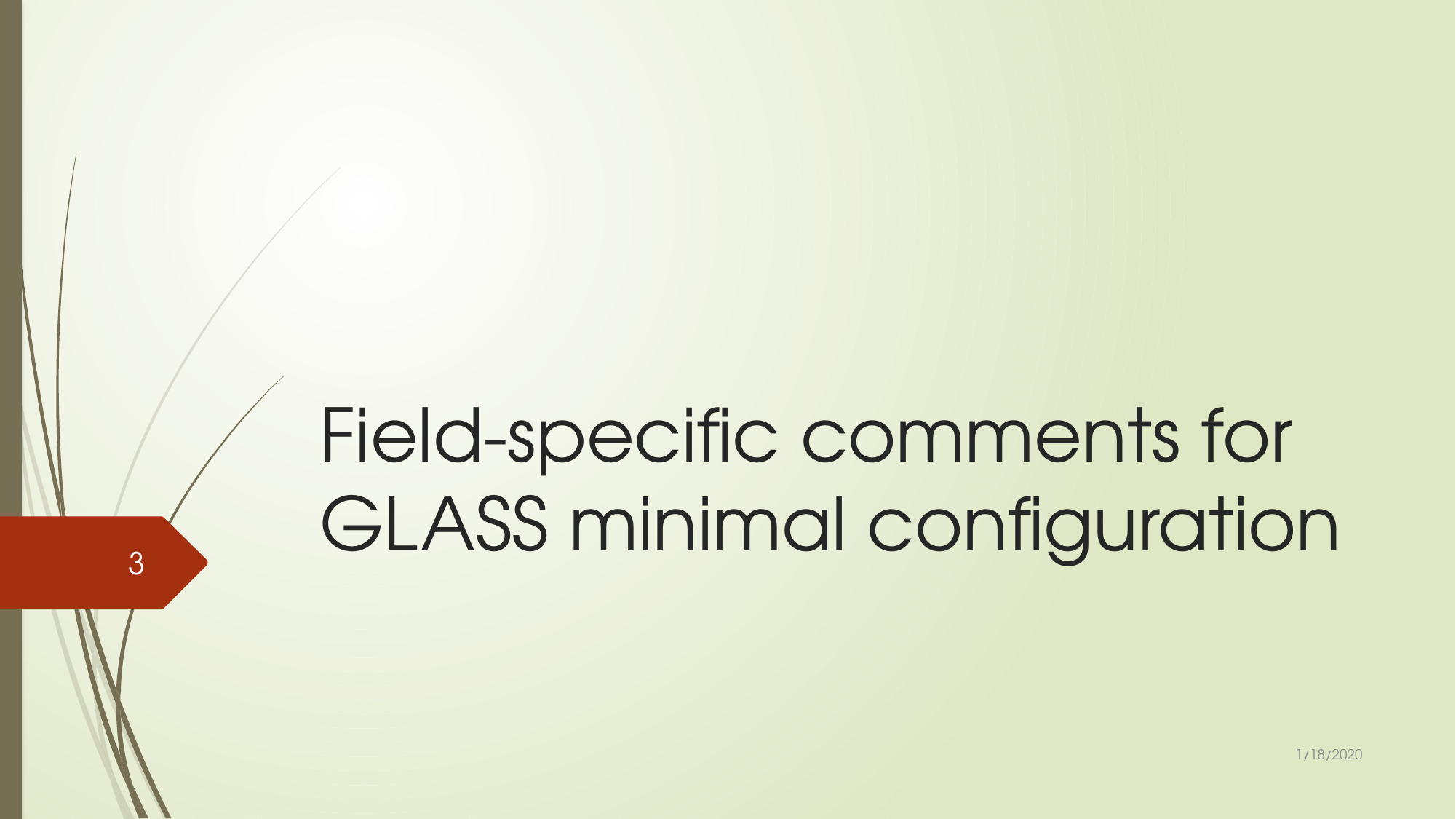

# Field-specific comments for GLASS minimal configuration
3

1/18/2020